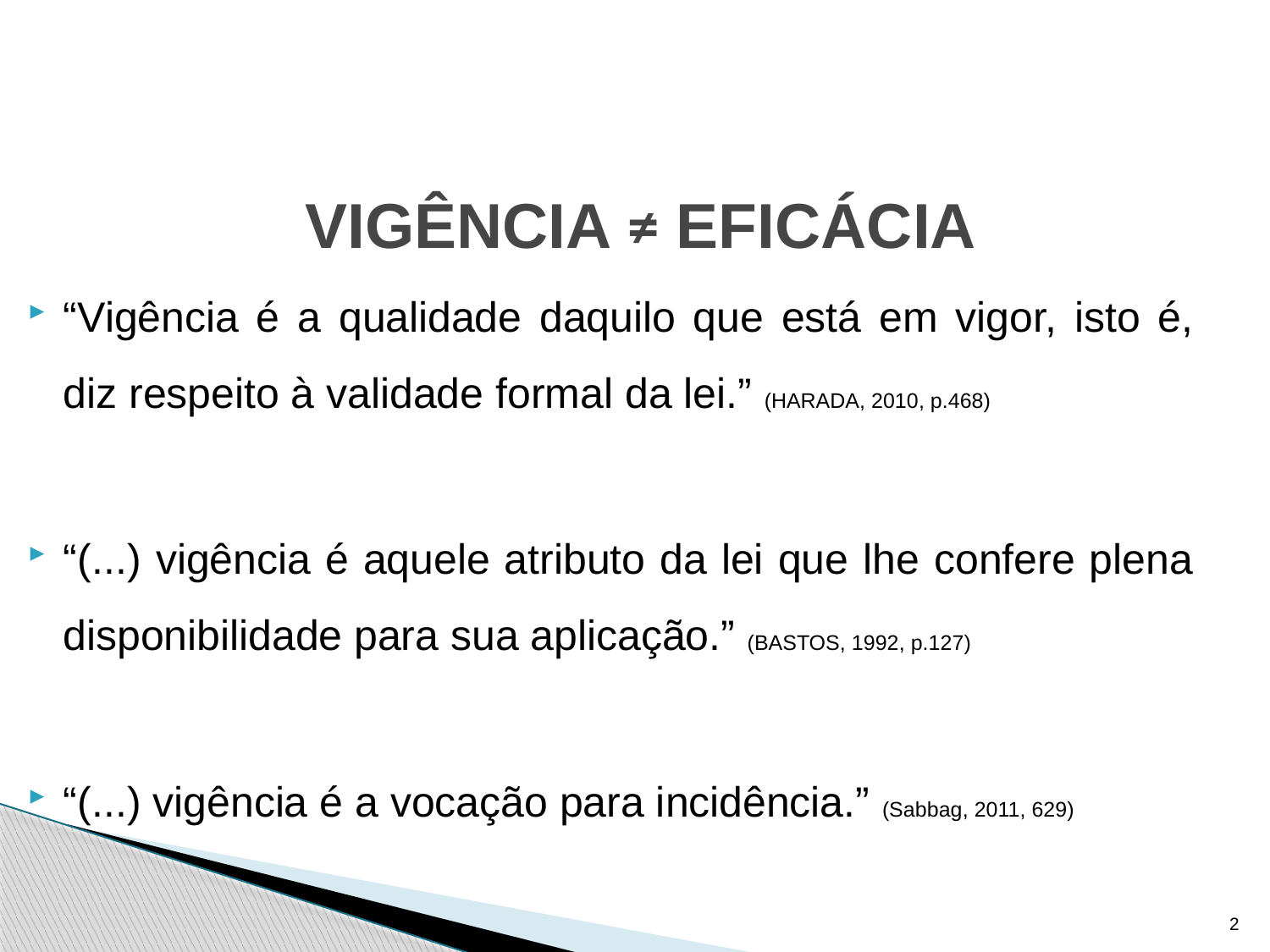

# VIGÊNCIA ≠ EFICÁCIA
“Vigência é a qualidade daquilo que está em vigor, isto é, diz respeito à validade formal da lei.” (HARADA, 2010, p.468)

“(...) vigência é aquele atributo da lei que lhe confere plena disponibilidade para sua aplicação.” (BASTOS, 1992, p.127)

“(...) vigência é a vocação para incidência.” (Sabbag, 2011, 629)

2